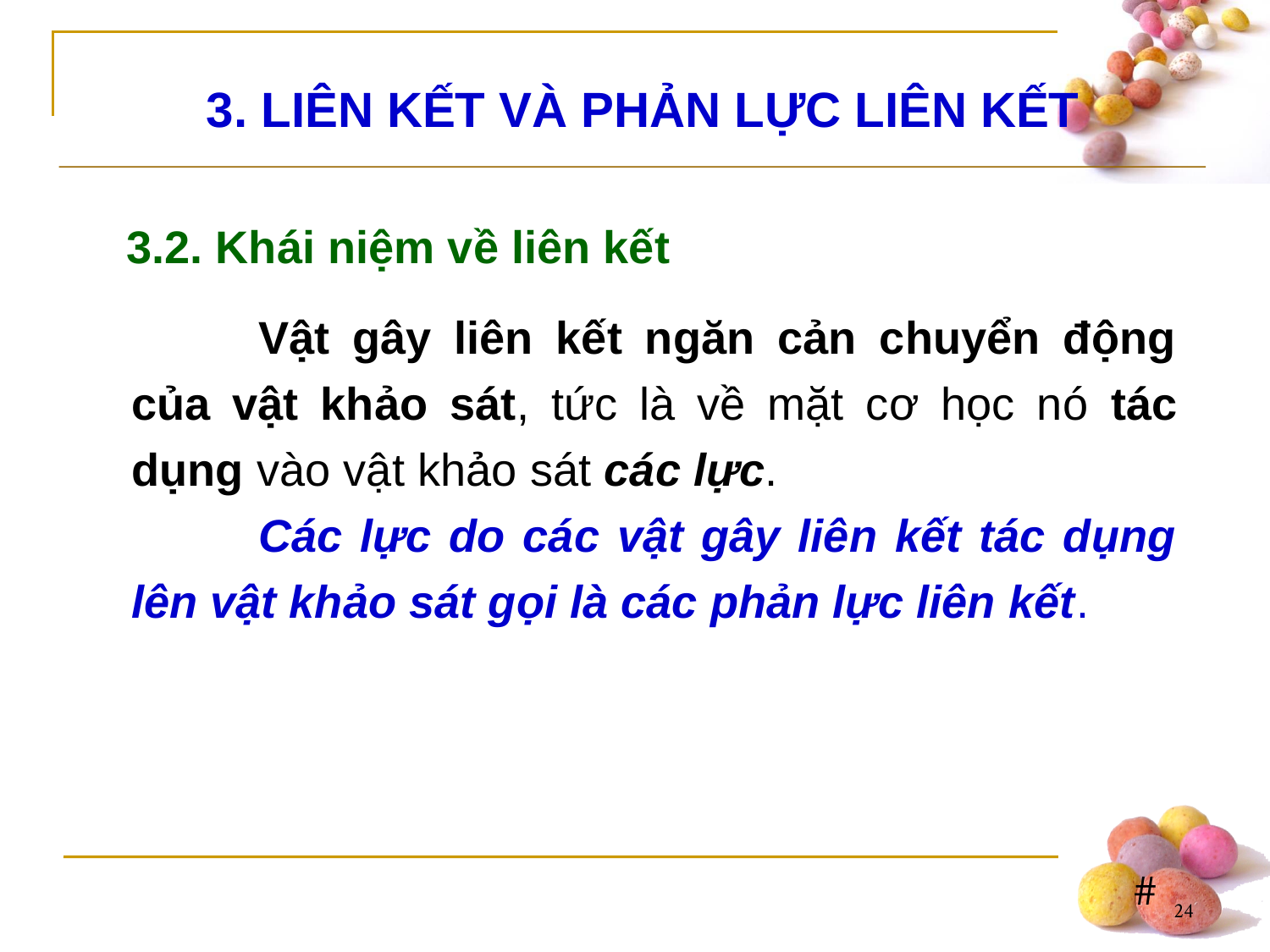

3. LIÊN KẾT VÀ PHẢN LỰC LIÊN KẾT

3.2. Khái niệm về liên kết
	Vật gây liên kết ngăn cản chuyển động của vật khảo sát, tức là về mặt cơ học nó tác dụng vào vật khảo sát các lực.
	Các lực do các vật gây liên kết tác dụng lên vật khảo sát gọi là các phản lực liên kết.
24